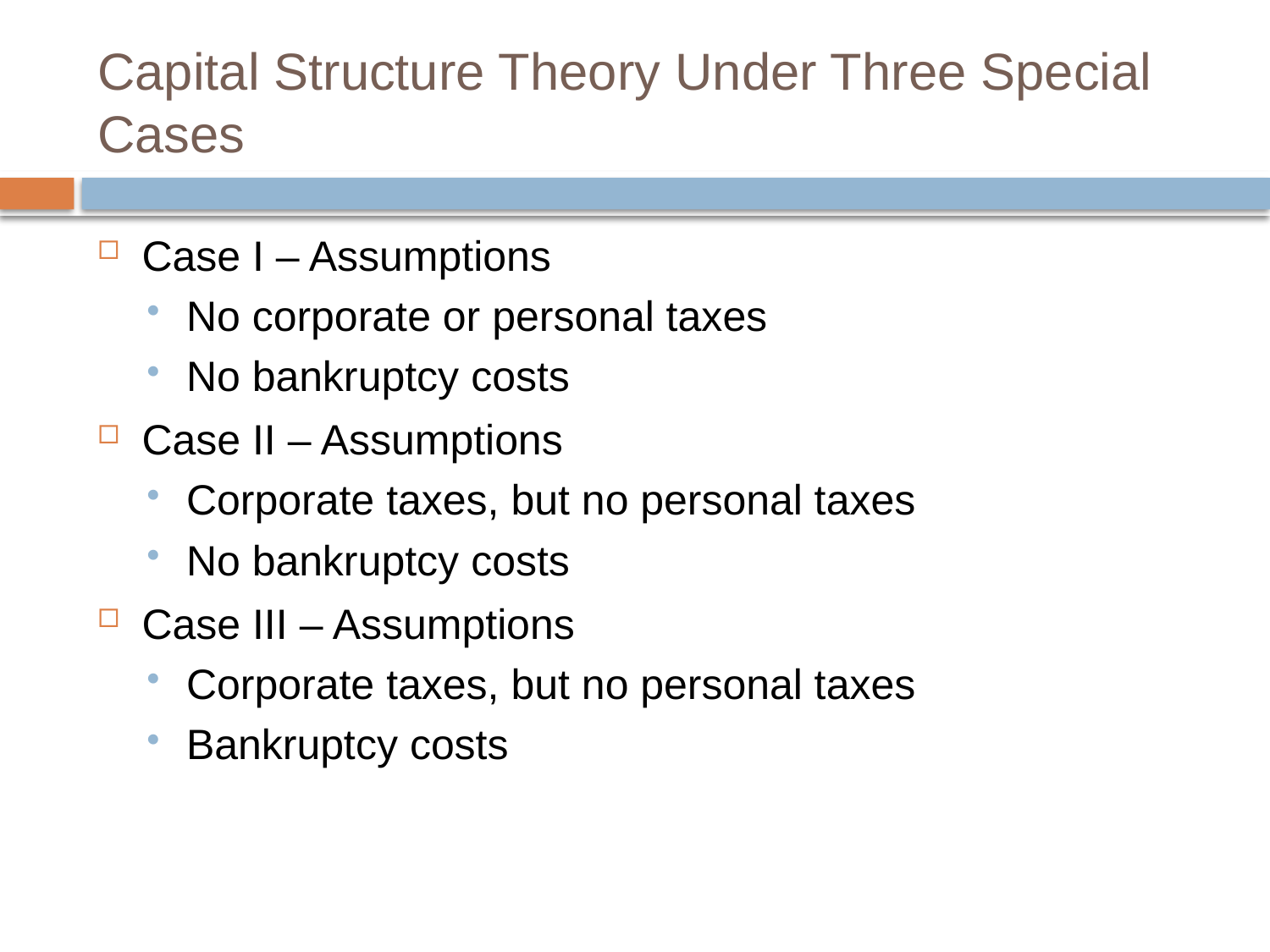

# Capital Structure Theory Under Three Special Cases
Case I – Assumptions
No corporate or personal taxes
No bankruptcy costs
Case II – Assumptions
Corporate taxes, but no personal taxes
No bankruptcy costs
Case III – Assumptions
Corporate taxes, but no personal taxes
Bankruptcy costs